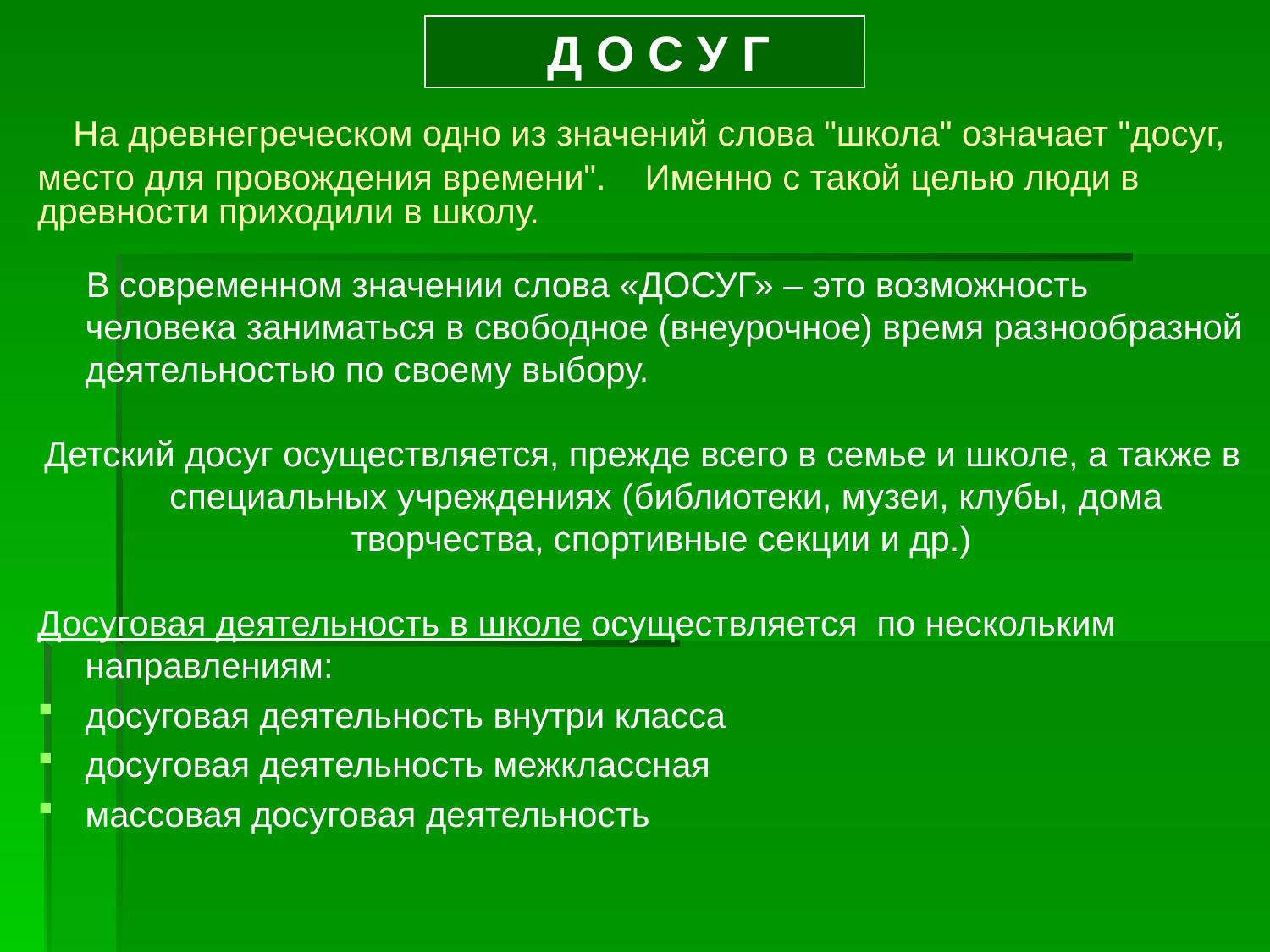

Д О С У Г
# На древнегреческом одно из значений слова "школа" означает "досуг, место для провождения времени".    Именно с такой целью люди в древности приходили в школу.
     В современном значении слова «ДОСУГ» – это возможность человека заниматься в свободное (внеурочное) время разнообразной деятельностью по своему выбору.

Детский досуг осуществляется, прежде всего в семье и школе, а также в специальных учреждениях (библиотеки, музеи, клубы, дома творчества, спортивные секции и др.)

Досуговая деятельность в школе осуществляется  по нескольким направлениям:
досуговая деятельность внутри класса
досуговая деятельность межклассная
массовая досуговая деятельность